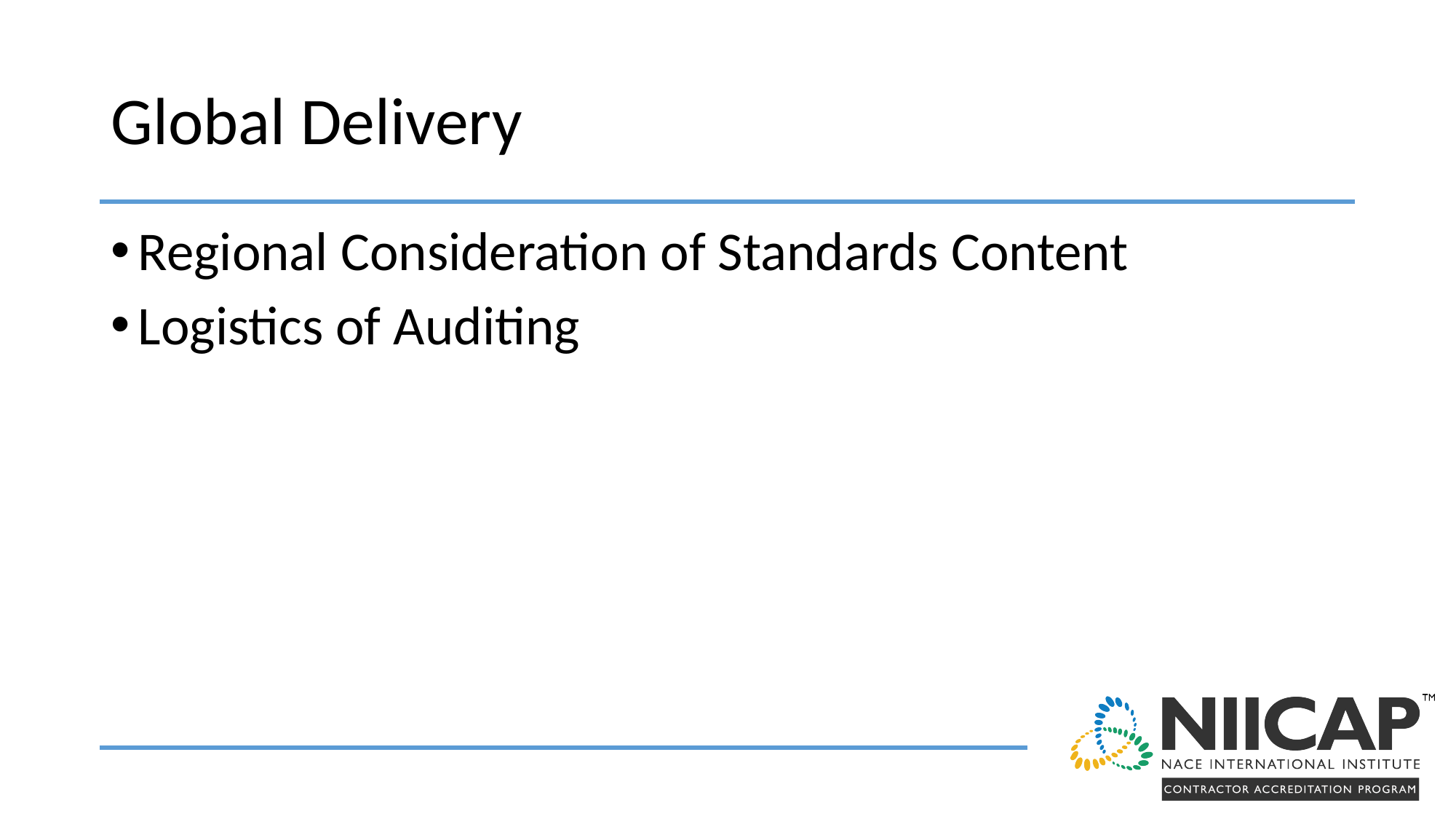

# Global Delivery
Regional Consideration of Standards Content
Logistics of Auditing